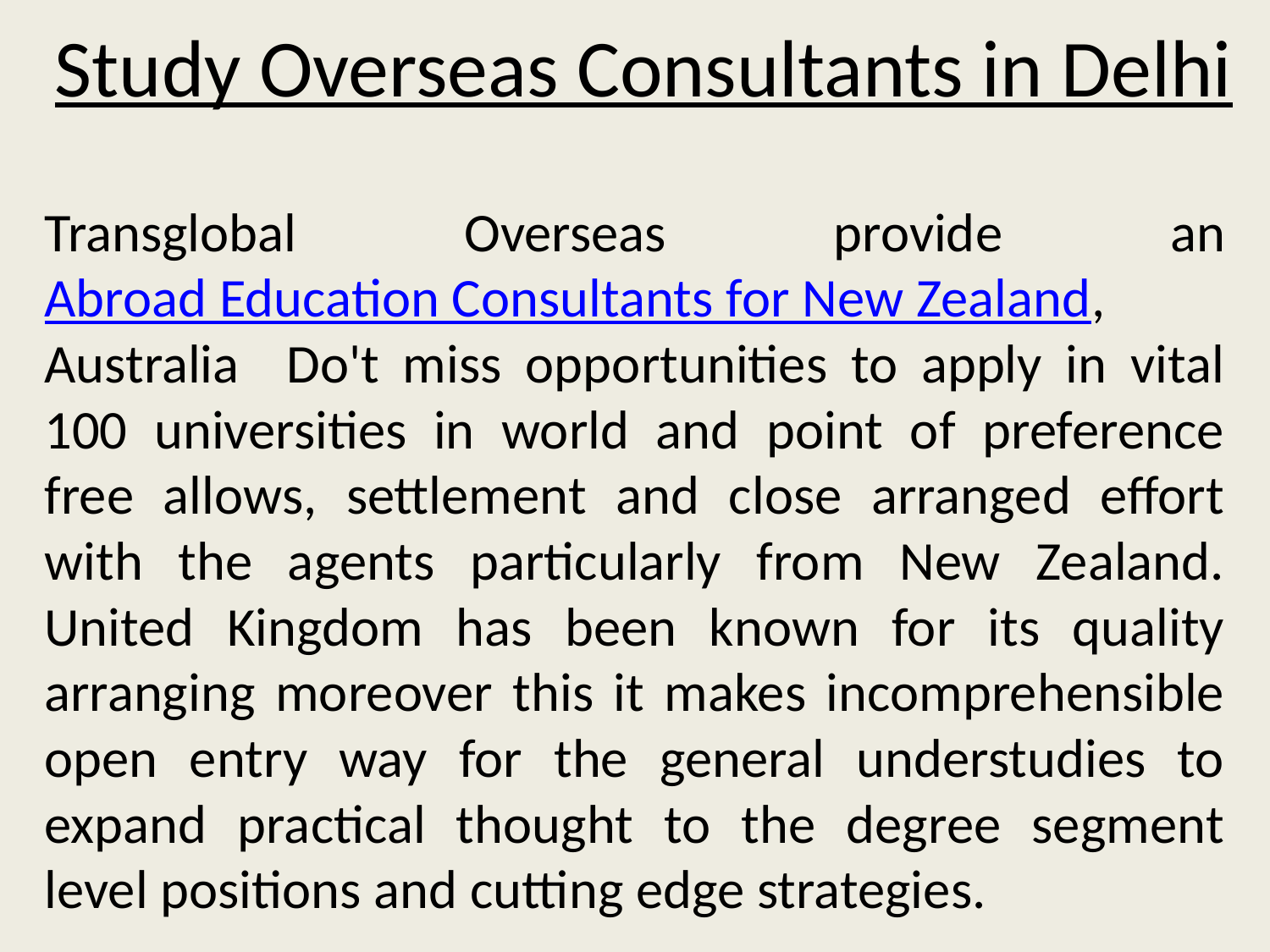

# Study Overseas Consultants in Delhi
Transglobal Overseas provide an Abroad Education Consultants for New Zealand, Australia  Do't miss opportunities to apply in vital 100 universities in world and point of preference free allows, settlement and close arranged effort with the agents particularly from New Zealand. United Kingdom has been known for its quality arranging moreover this it makes incomprehensible open entry way for the general understudies to expand practical thought to the degree segment level positions and cutting edge strategies.